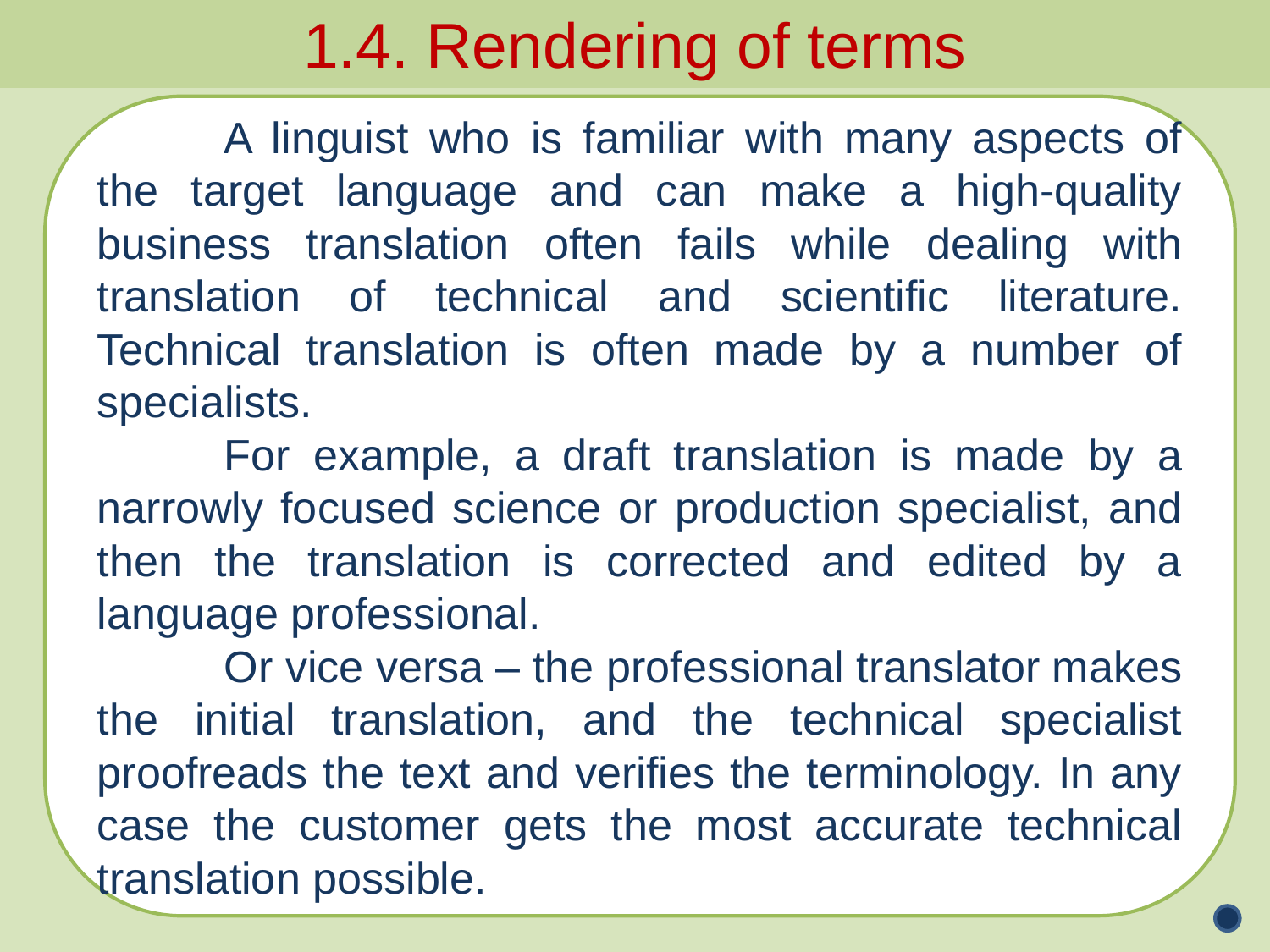

1.4. Rendering of terms
	A linguist who is familiar with many aspects of the target language and can make a high-quality business translation often fails while dealing with translation of technical and scientific literature. Technical translation is often made by a number of specialists.
	For example, a draft translation is made by a narrowly focused science or production specialist, and then the translation is corrected and edited by a language professional.
	Or vice versa – the professional translator makes the initial translation, and the technical specialist proofreads the text and verifies the terminology. In any case the customer gets the most accurate technical translation possible.